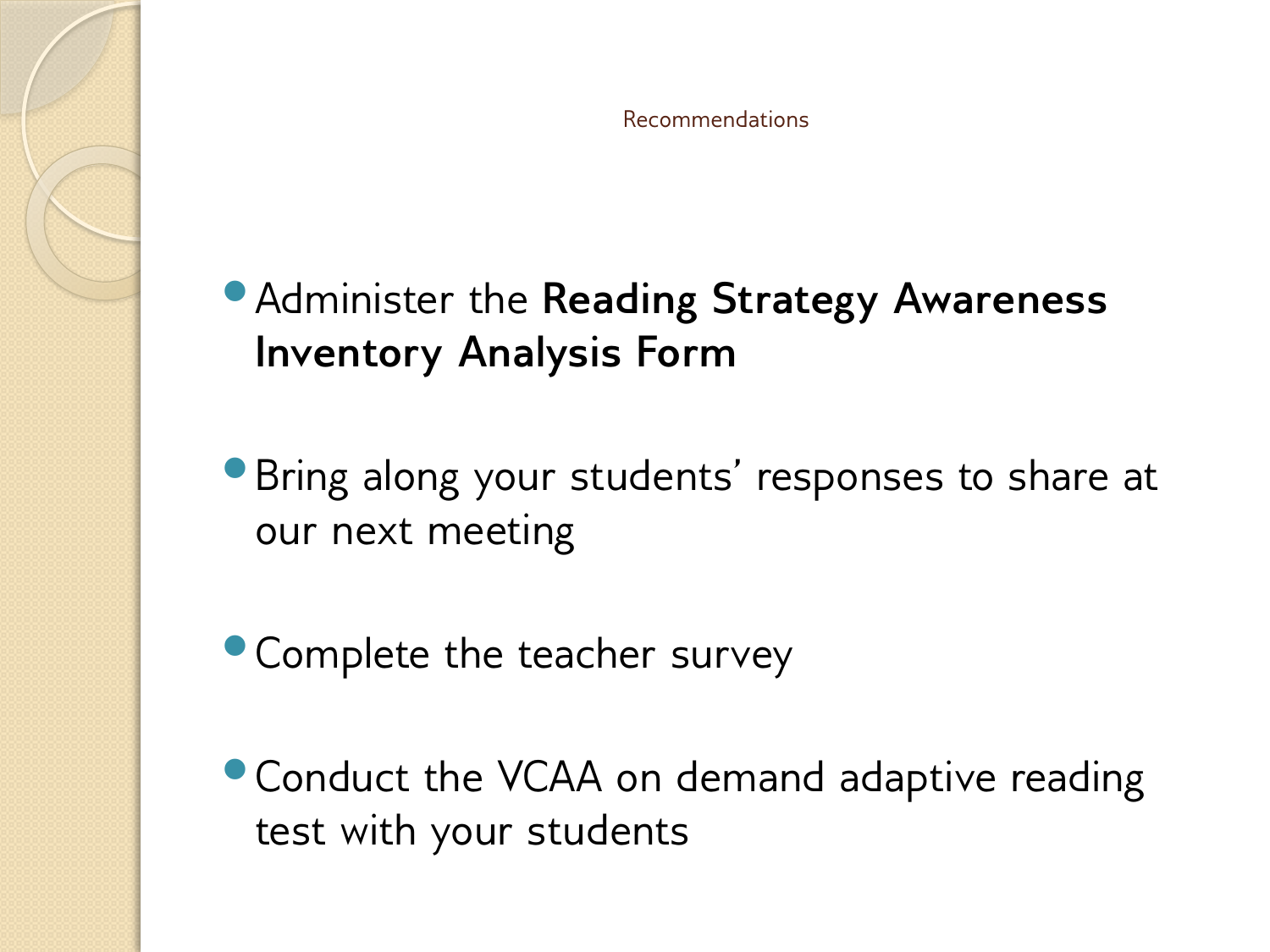

# Recommendations

Administer the Reading Strategy Awareness Inventory Analysis Form

Bring along your students’ responses to share at our next meeting

Complete the teacher survey

Conduct the VCAA on demand adaptive reading test with your students